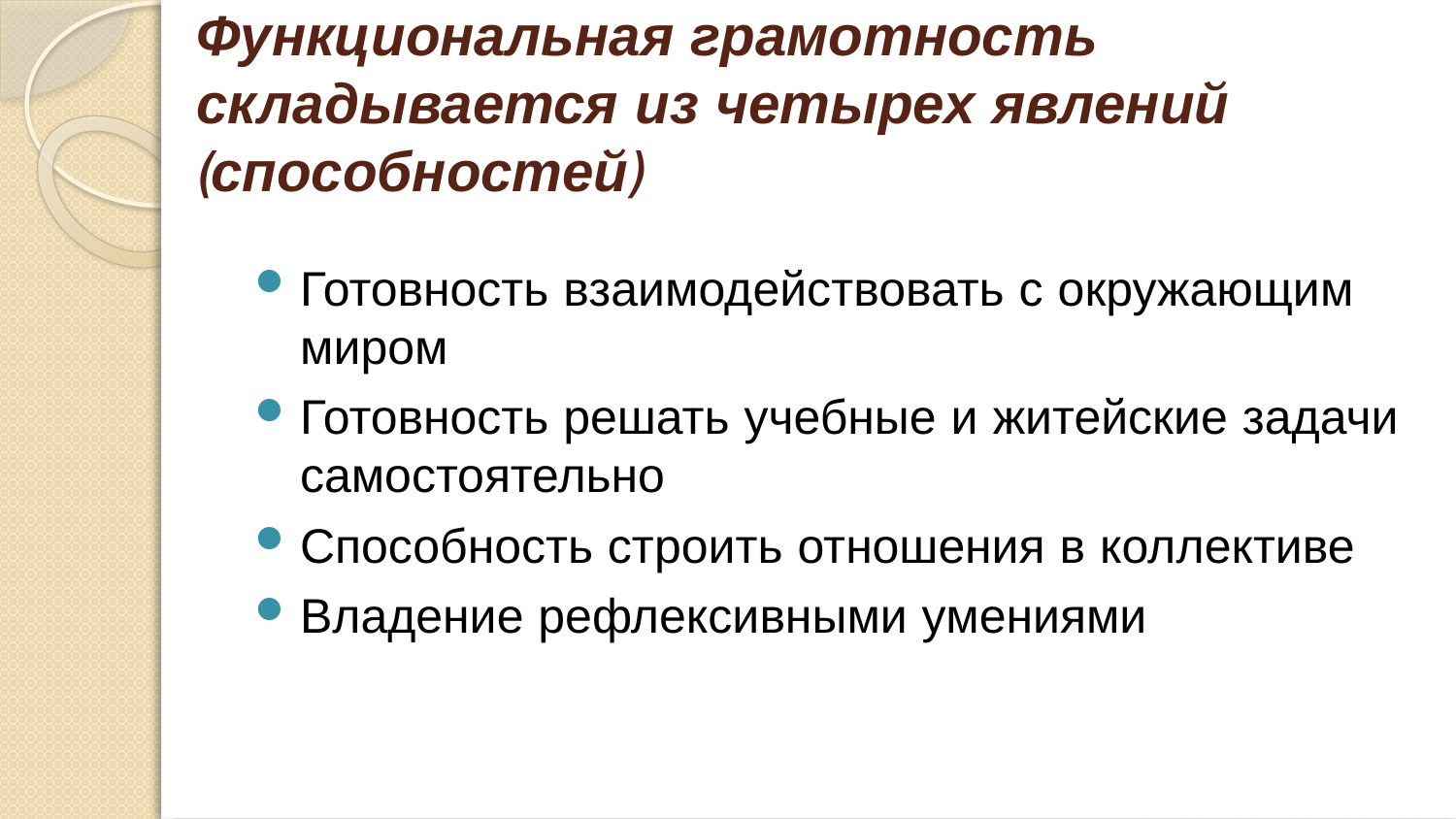

# Функциональная грамотность складывается из четырех явлений (способностей)
Готовность взаимодействовать с окружающим миром
Готовность решать учебные и житейские задачи самостоятельно
Способность строить отношения в коллективе
Владение рефлексивными умениями